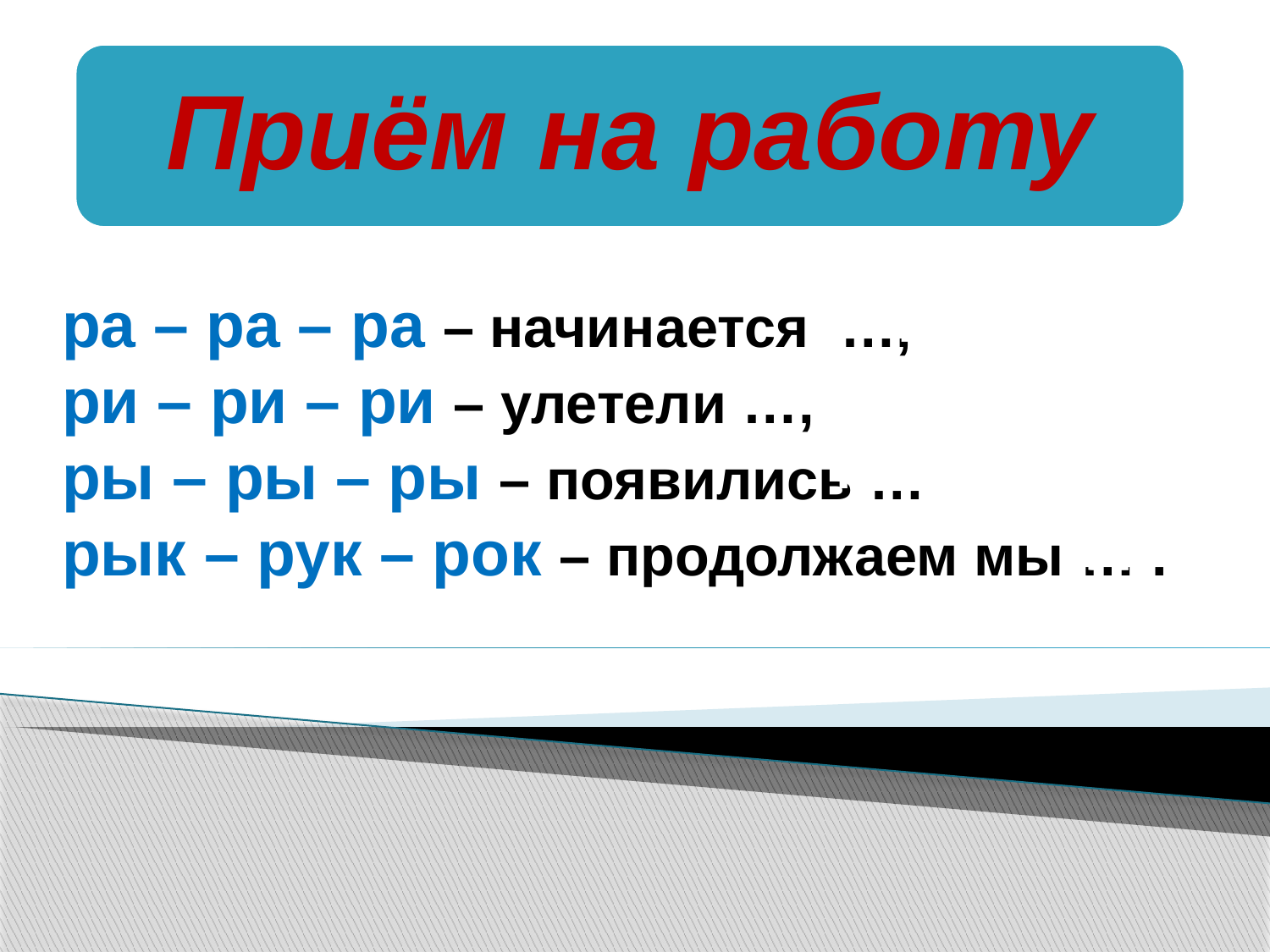

Приём на работу

игра
ра – ра – ра – начинается  …,
ри – ри – ри – улетели …,
ры – ры – ры – появились …
рык – рук – рок – продолжаем мы … .
снегири
комары
урок